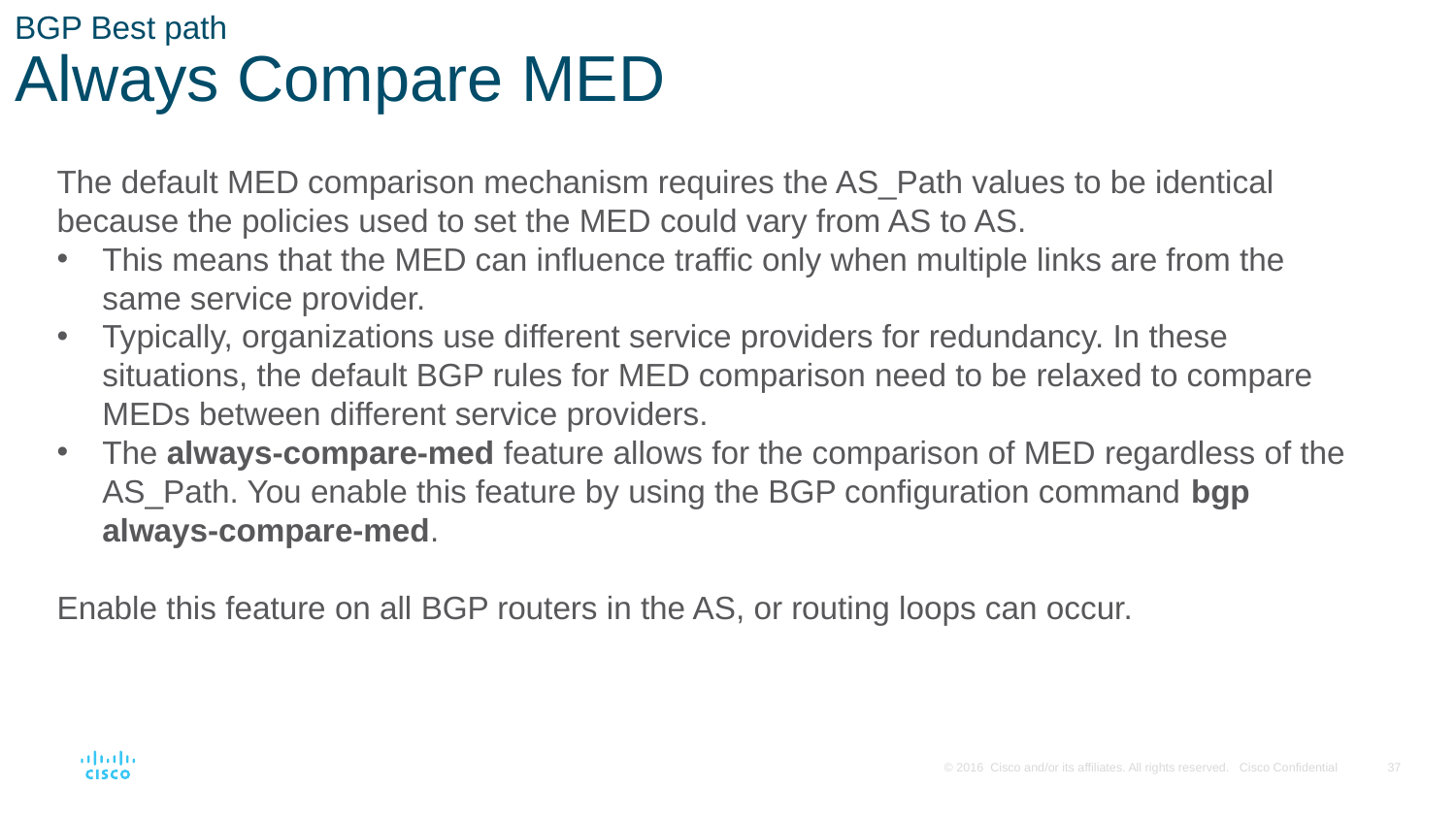

# BGP Best path Always Compare MED
The default MED comparison mechanism requires the AS_Path values to be identical
because the policies used to set the MED could vary from AS to AS.
This means that the MED can influence traffic only when multiple links are from the same service provider.
Typically, organizations use different service providers for redundancy. In these situations, the default BGP rules for MED comparison need to be relaxed to compare MEDs between different service providers.
The always-compare-med feature allows for the comparison of MED regardless of the AS_Path. You enable this feature by using the BGP configuration command bgp always-compare-med.

Enable this feature on all BGP routers in the AS, or routing loops can occur.